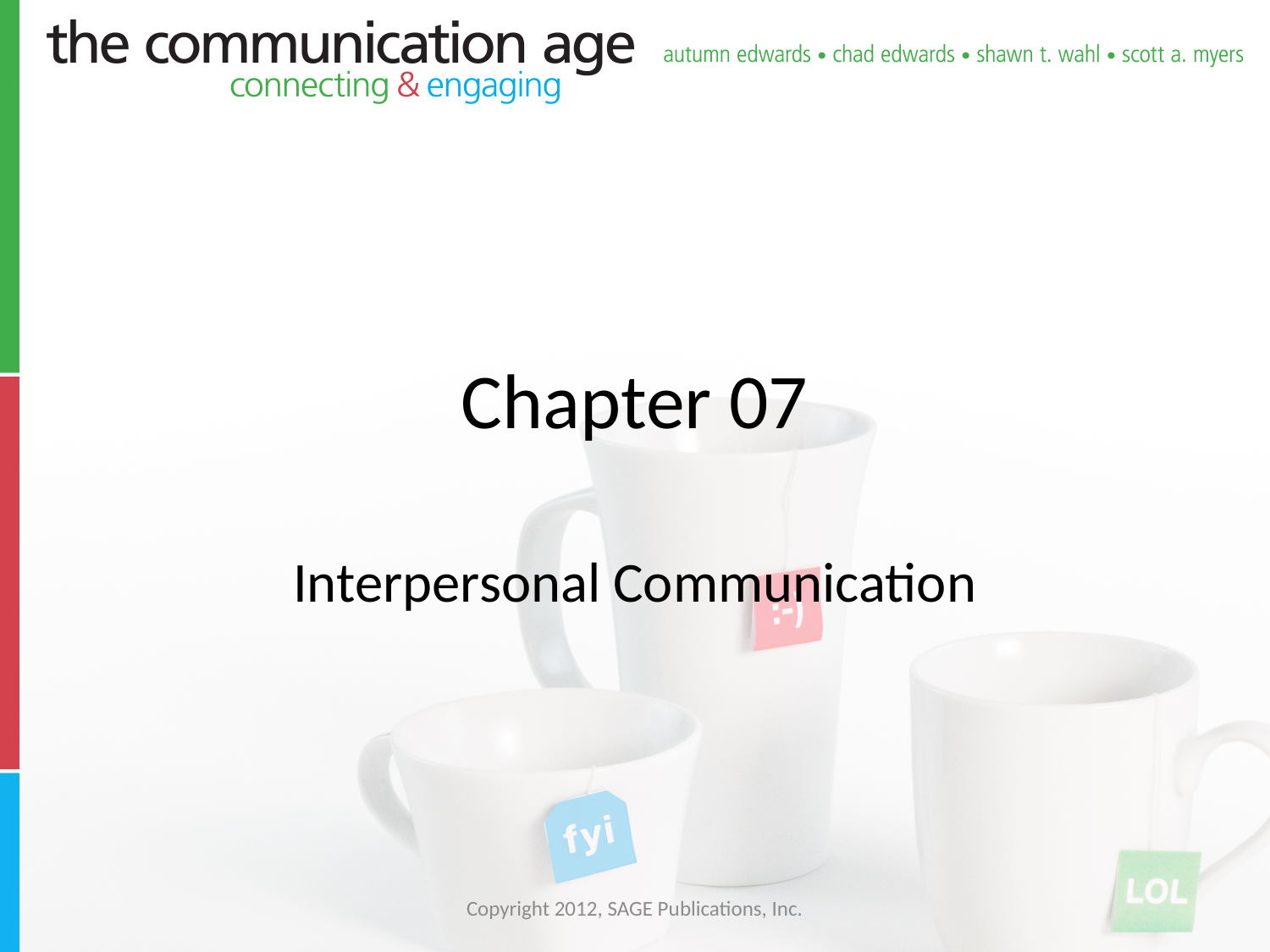

# Chapter 07
Interpersonal Communication
Copyright 2012, SAGE Publications, Inc.